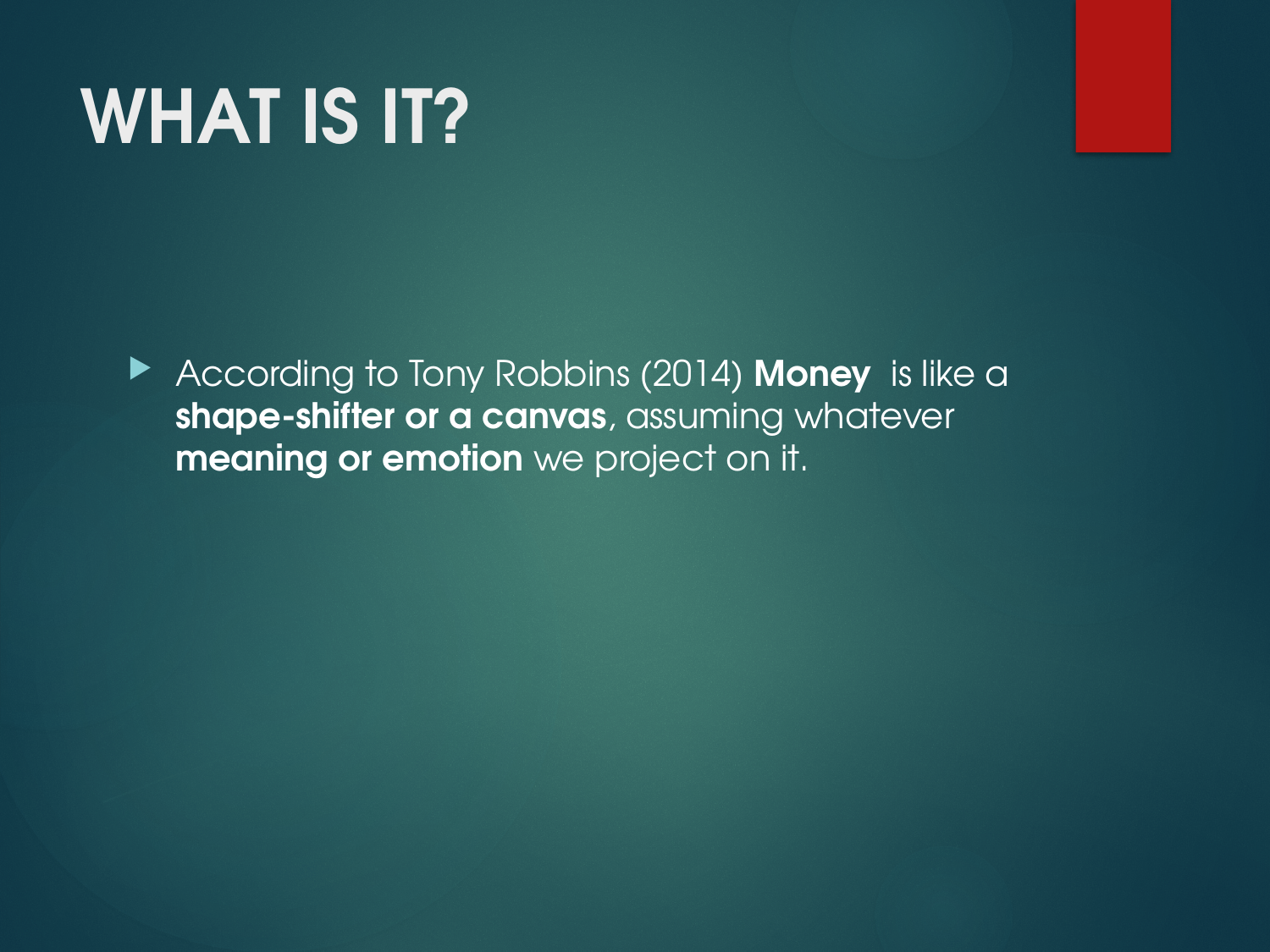

# WHAT IS IT?

According to Tony Robbins (2014) Money  is like a shape-shifter or a canvas, assuming whatever meaning or emotion we project on it.